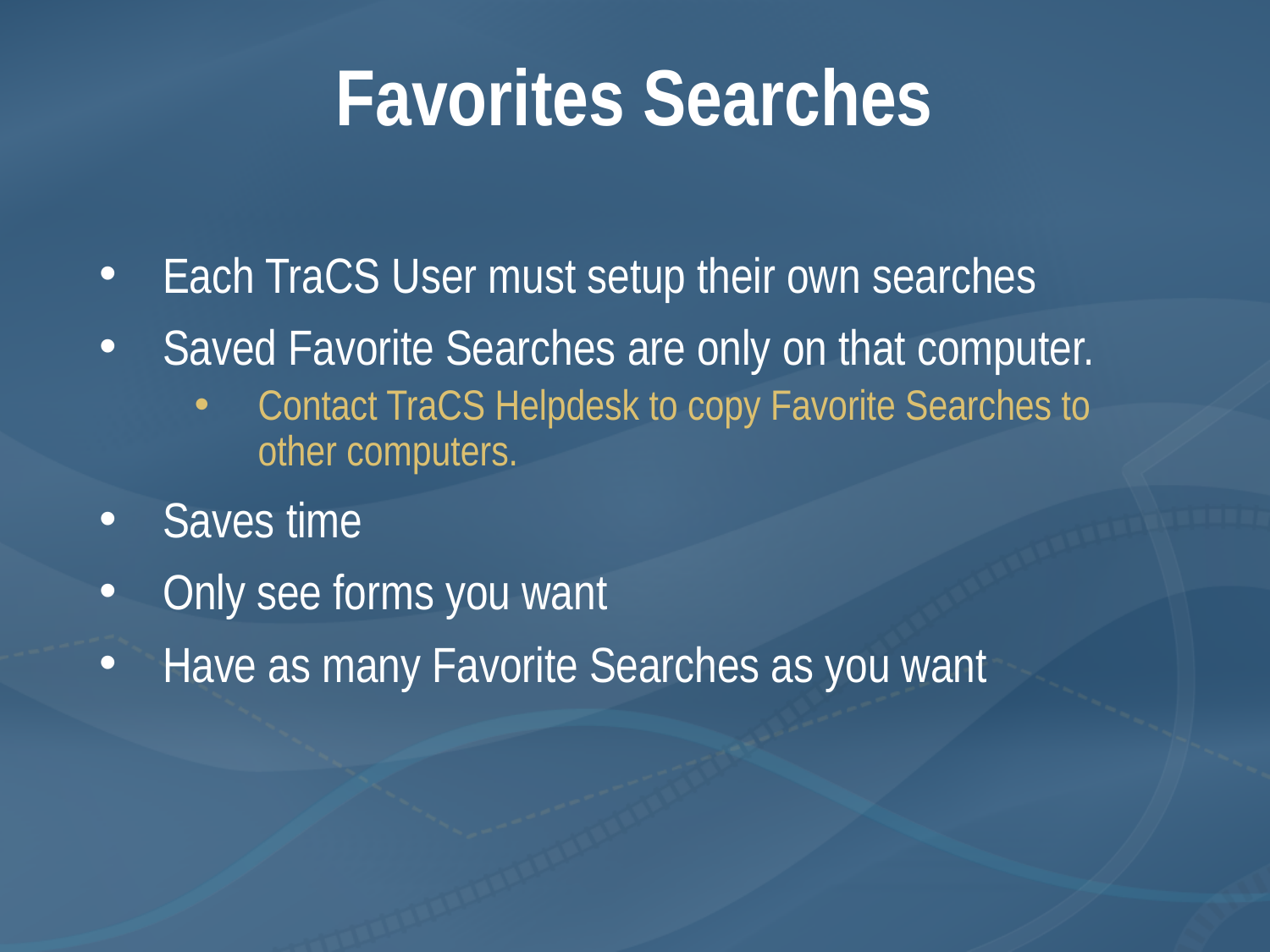

# Favorites Searches

Each TraCS User must setup their own searches
Saved Favorite Searches are only on that computer.
Contact TraCS Helpdesk to copy Favorite Searches to other computers.
Saves time
Only see forms you want
Have as many Favorite Searches as you want